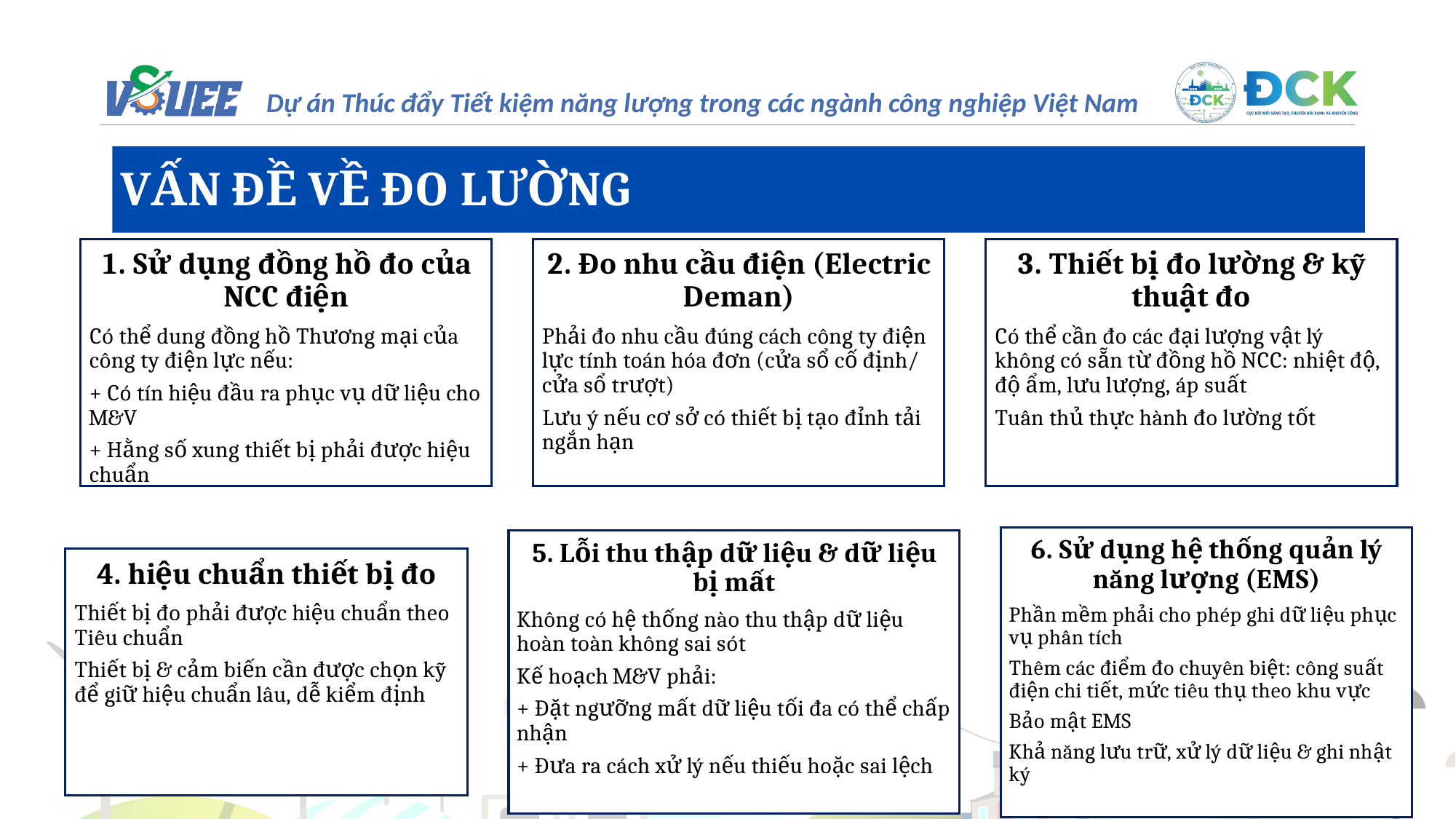

VẤN ĐỀ VỀ ĐO LƯỜNG
1. Sử dụng đồng hồ đo của NCC điện
Có thể dung đồng hồ Thương mại của công ty điện lực nếu:
+ Có tín hiệu đầu ra phục vụ dữ liệu cho M&V
+ Hằng số xung thiết bị phải được hiệu chuẩn
2. Đo nhu cầu điện (Electric Deman)
Phải đo nhu cầu đúng cách công ty điện lực tính toán hóa đơn (cửa sổ cố định/ cửa sổ trượt)
Lưu ý nếu cơ sở có thiết bị tạo đỉnh tải ngắn hạn
3. Thiết bị đo lường & kỹ thuật đo
Có thể cần đo các đại lượng vật lý không có sẵn từ đồng hồ NCC: nhiệt độ, độ ẩm, lưu lượng, áp suất
Tuân thủ thực hành đo lường tốt
4. hiệu chuẩn thiết bị đo
Thiết bị đo phải được hiệu chuẩn theo Tiêu chuẩn
Thiết bị & cảm biến cần được chọn kỹ để giữ hiệu chuẩn lâu, dễ kiểm định
5. Lỗi thu thập dữ liệu & dữ liệu bị mất
Không có hệ thống nào thu thập dữ liệu hoàn toàn không sai sót
Kế hoạch M&V phải:
+ Đặt ngưỡng mất dữ liệu tối đa có thể chấp nhận
+ Đưa ra cách xử lý nếu thiếu hoặc sai lệch

6. Sử dụng hệ thống quản lý năng lượng (EMS)
Phần mềm phải cho phép ghi dữ liệu phục vụ phân tích
Thêm các điểm đo chuyên biệt: công suất điện chi tiết, mức tiêu thụ theo khu vực
Bảo mật EMS
Khả năng lưu trữ, xử lý dữ liệu & ghi nhật ký